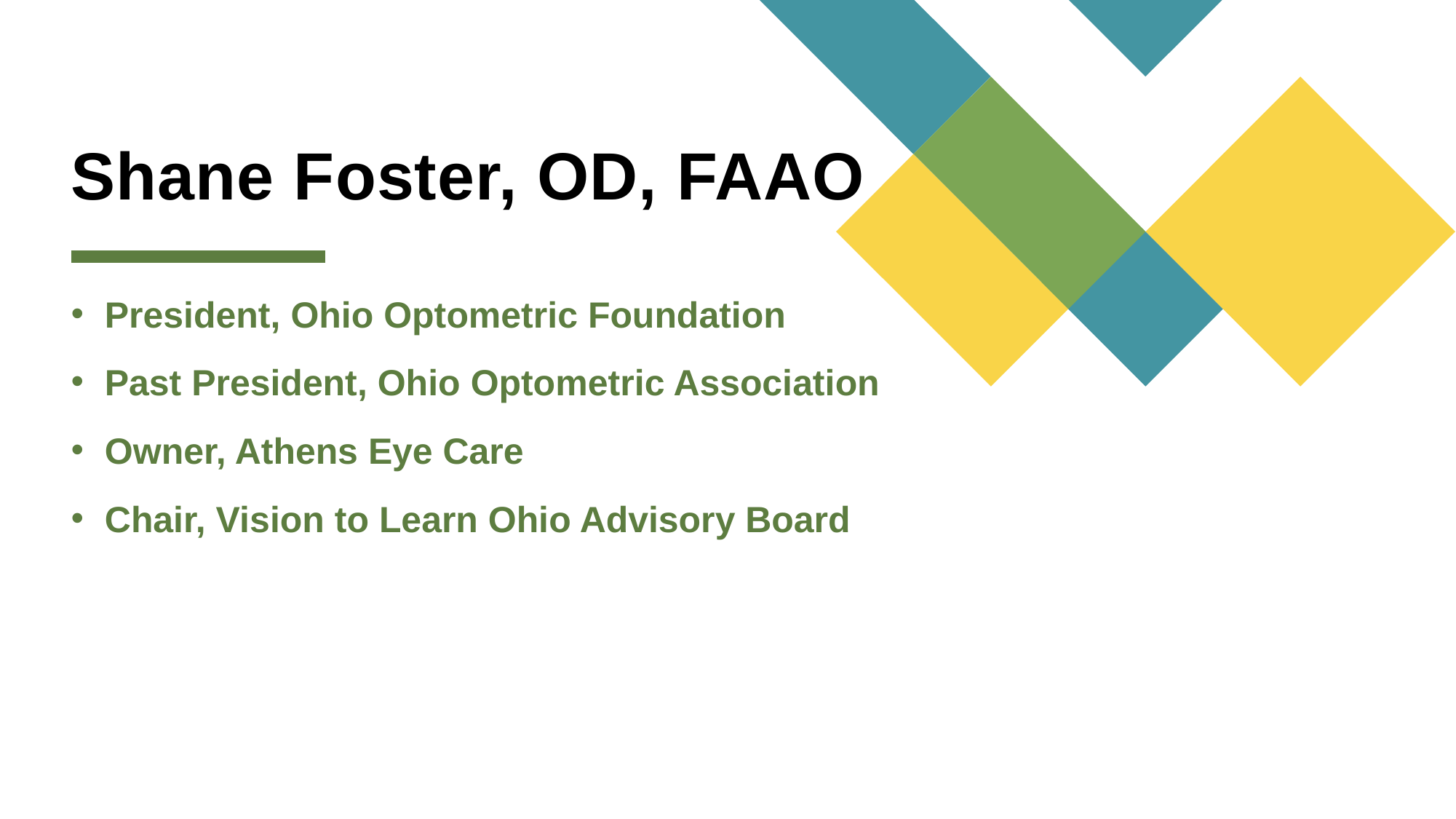

# Shane Foster, OD, FAAO
President, Ohio Optometric Foundation
Past President, Ohio Optometric Association
Owner, Athens Eye Care
Chair, Vision to Learn Ohio Advisory Board